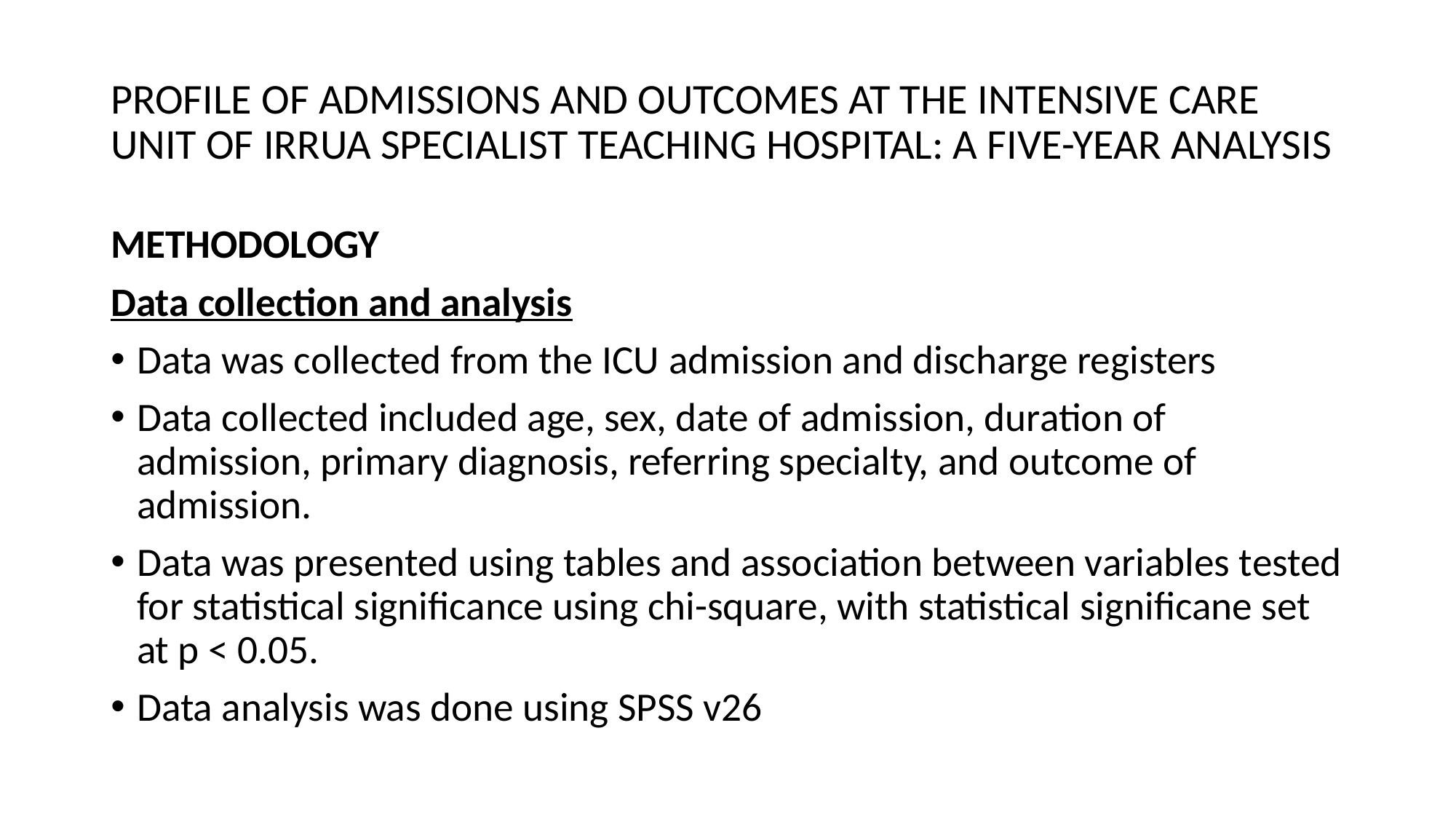

# PROFILE OF ADMISSIONS AND OUTCOMES AT THE INTENSIVE CARE UNIT OF IRRUA SPECIALIST TEACHING HOSPITAL: A FIVE-YEAR ANALYSIS
METHODOLOGY
Data collection and analysis
Data was collected from the ICU admission and discharge registers
Data collected included age, sex, date of admission, duration of admission, primary diagnosis, referring specialty, and outcome of admission.
Data was presented using tables and association between variables tested for statistical significance using chi-square, with statistical significane set at p < 0.05.
Data analysis was done using SPSS v26